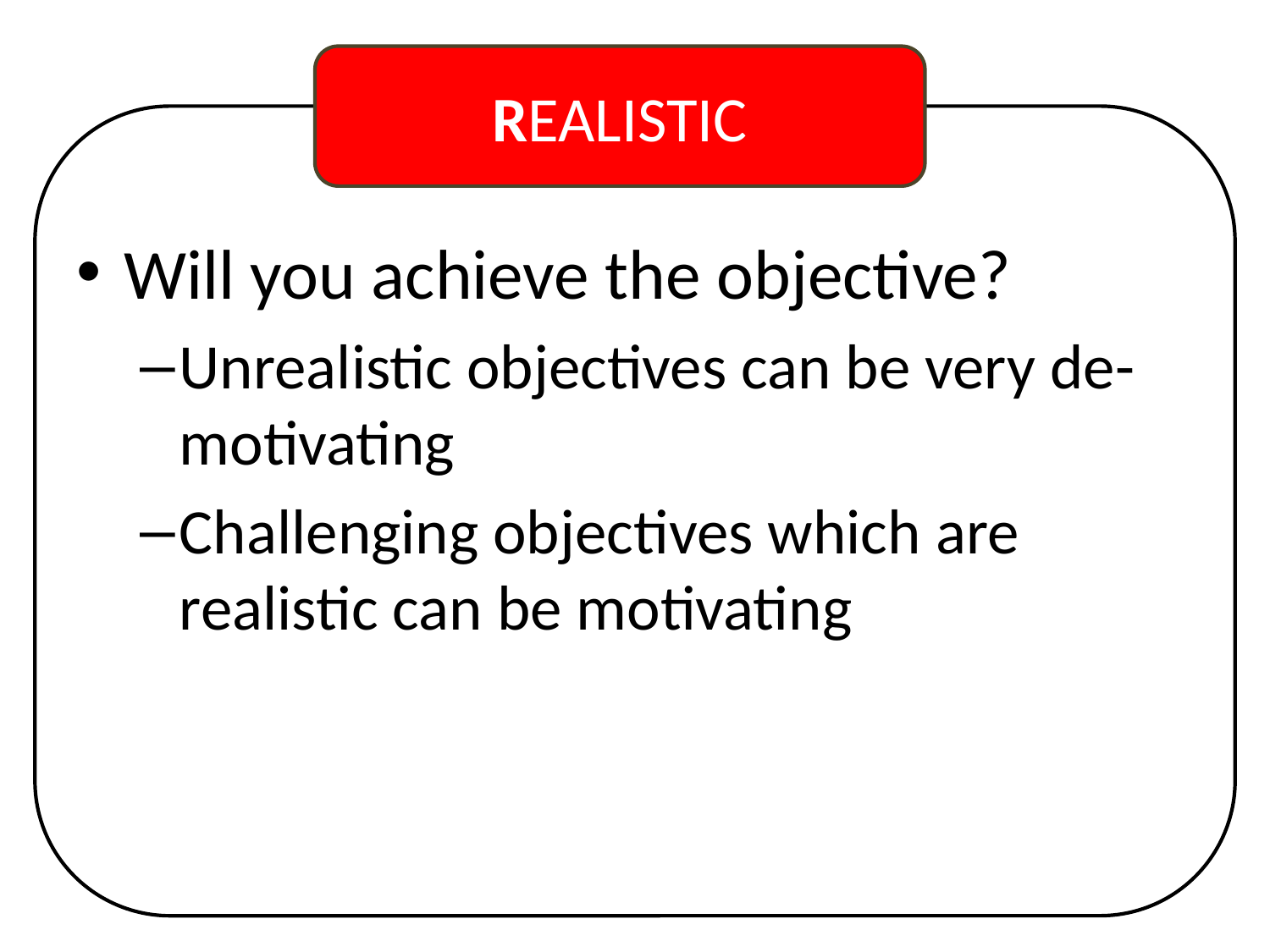

REALISTIC

Will you achieve the objective?
Unrealistic objectives can be very de-motivating
Challenging objectives which are realistic can be motivating